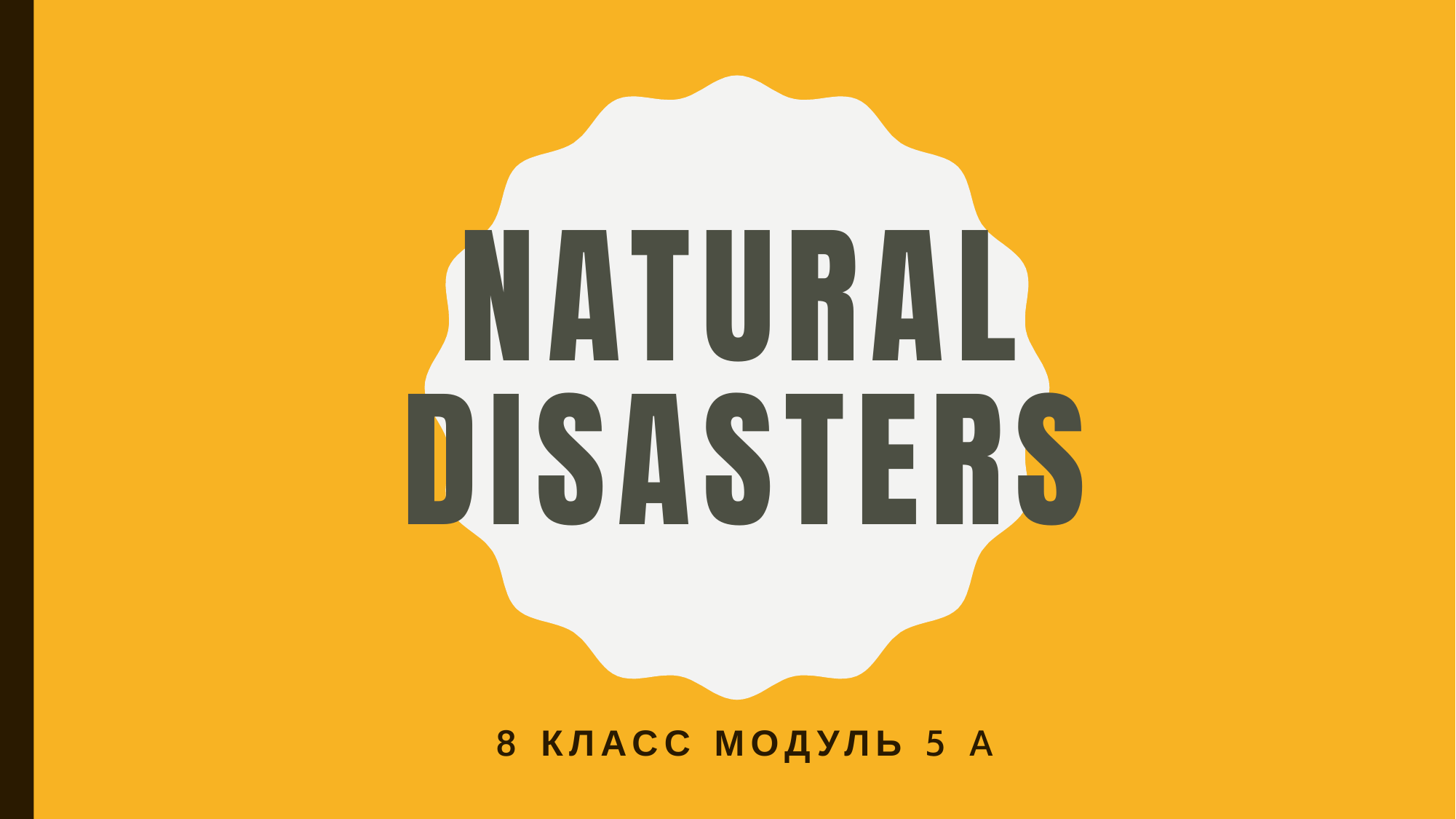

# Natural Disasters
8 класс модуль 5 A